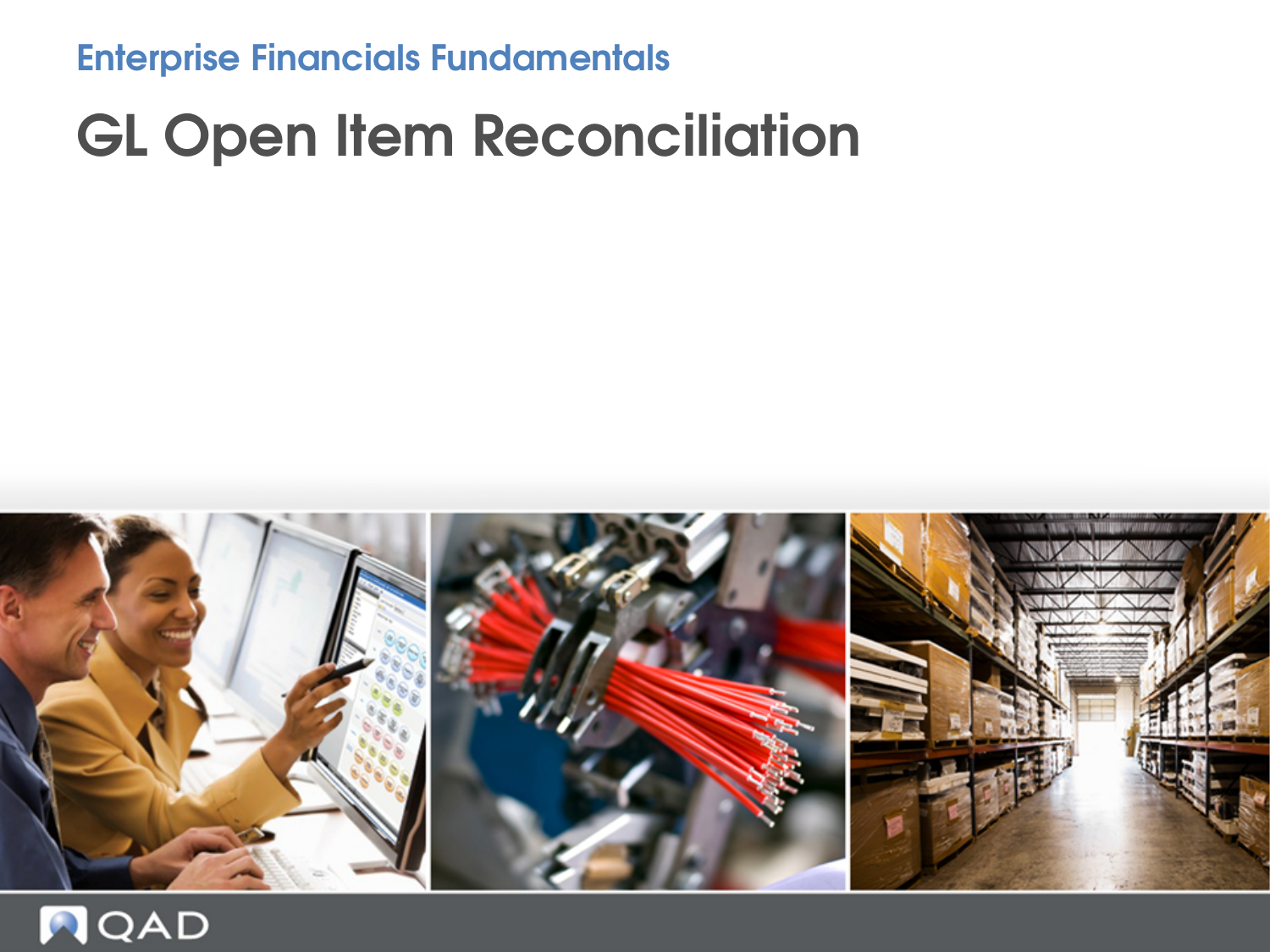

Enterprise Financials Fundamentals
# GL Open Item Reconciliation